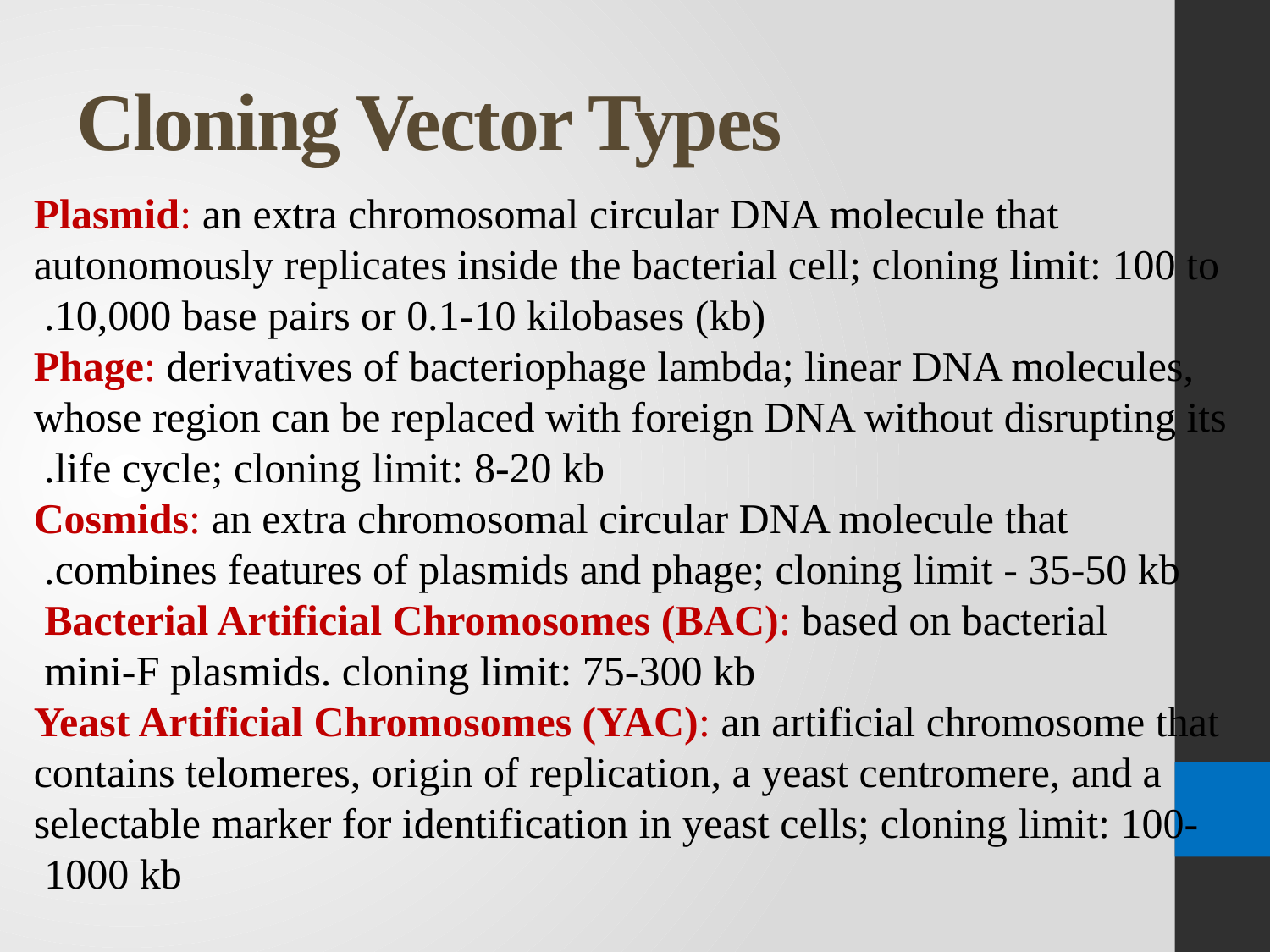

# Cloning Vector Types
Plasmid: an extra chromosomal circular DNA molecule that autonomously replicates inside the bacterial cell; cloning limit: 100 to 10,000 base pairs or 0.1-10 kilobases (kb).
Phage: derivatives of bacteriophage lambda; linear DNA molecules, whose region can be replaced with foreign DNA without disrupting its life cycle; cloning limit: 8-20 kb.
Cosmids: an extra chromosomal circular DNA molecule that combines features of plasmids and phage; cloning limit - 35-50 kb.
Bacterial Artificial Chromosomes (BAC): based on bacterial
mini-F plasmids. cloning limit: 75-300 kb
Yeast Artificial Chromosomes (YAC): an artificial chromosome that contains telomeres, origin of replication, a yeast centromere, and a selectable marker for identification in yeast cells; cloning limit: 100-1000 kb